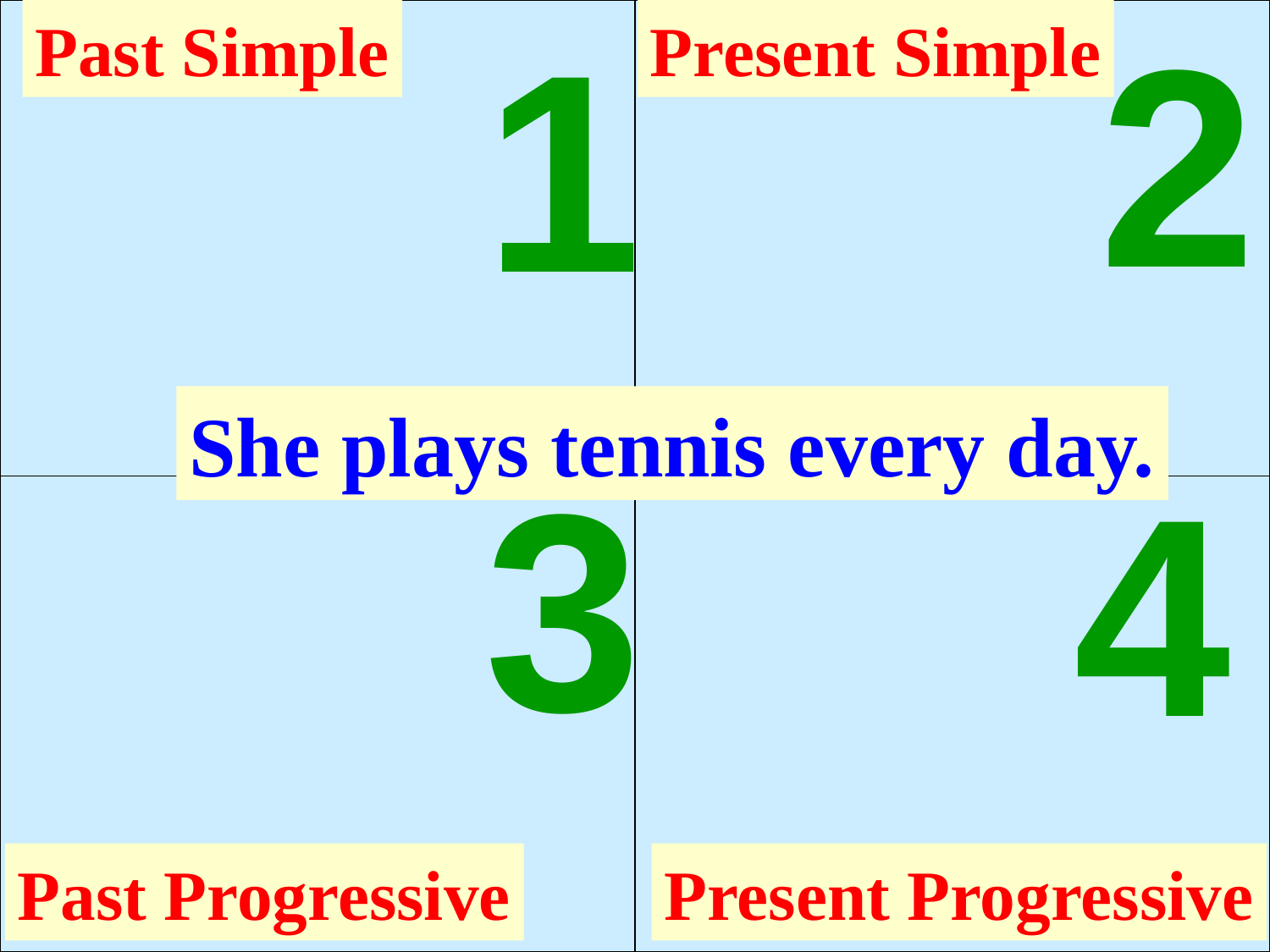

|  |  |
| --- | --- |
|  |  |
Past Simple
Present Simple
2
1
She plays tennis every day.
3
4
Past Progressive
Present Progressive